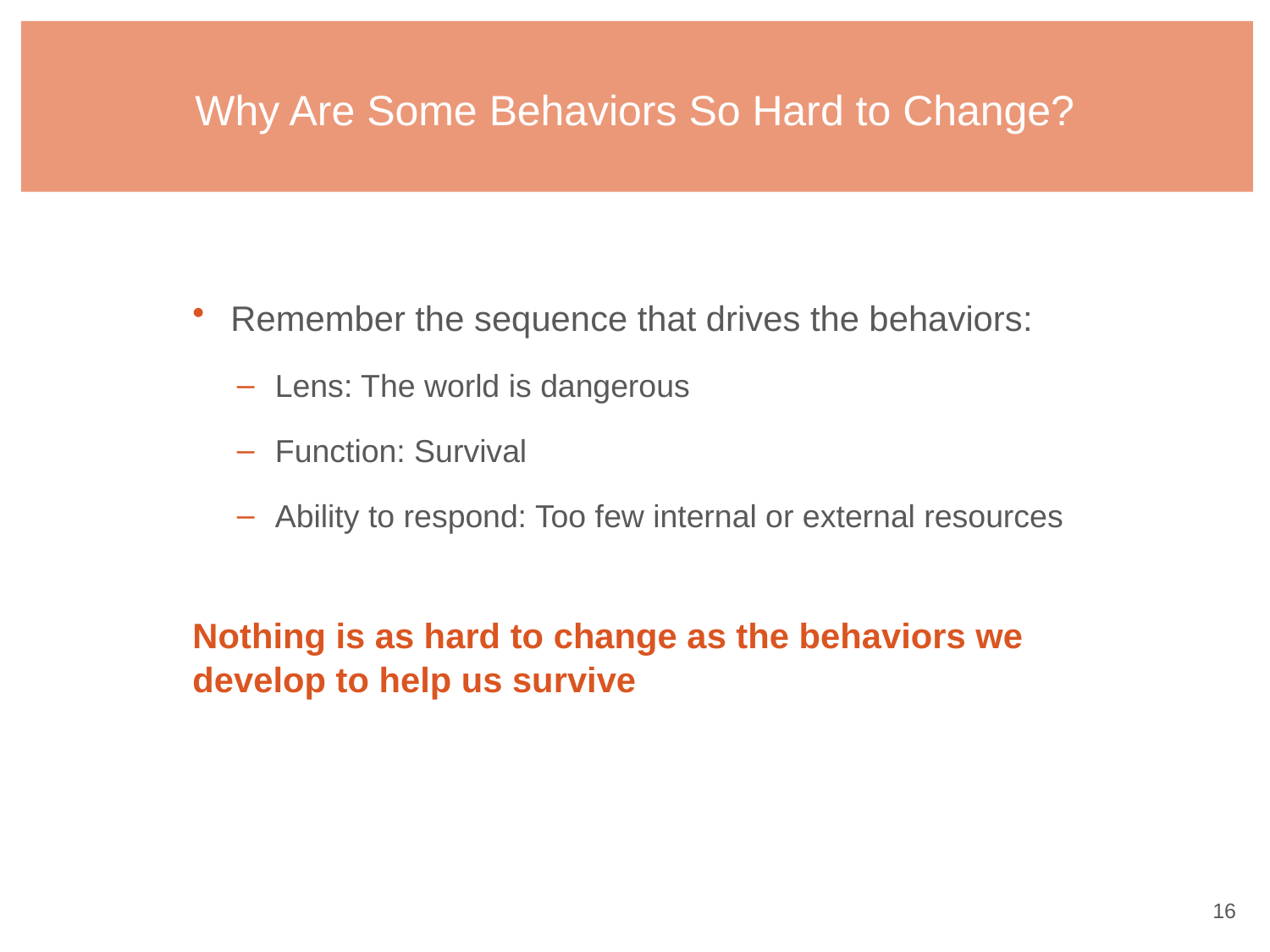

# Why Are Some Behaviors So Hard to Change?
Remember the sequence that drives the behaviors:
Lens: The world is dangerous
Function: Survival
Ability to respond: Too few internal or external resources

Nothing is as hard to change as the behaviors we develop to help us survive

16